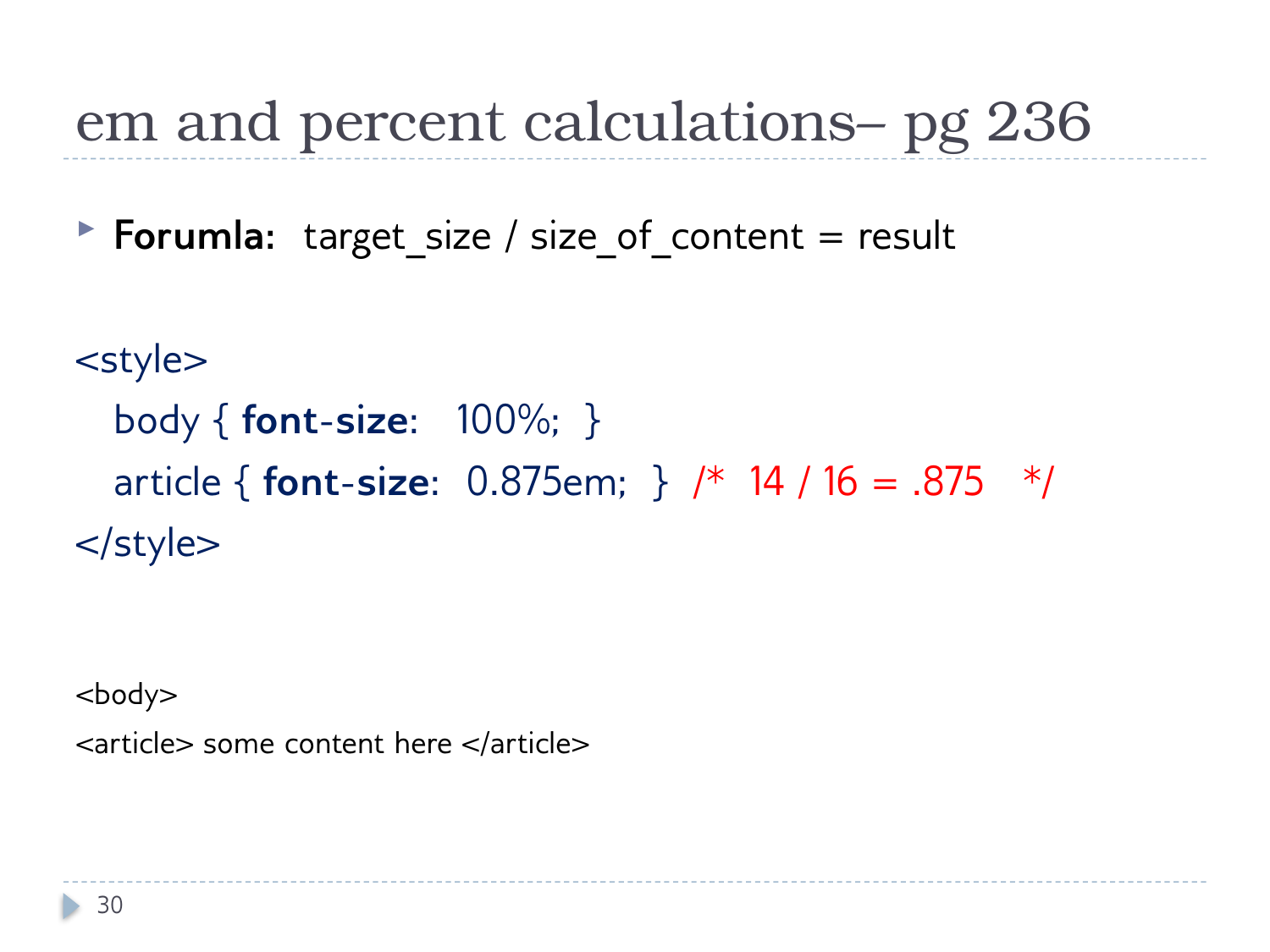

# em and percent calculations– pg 236
Forumla:  target_size / size_of_content = result

<style>
   body { font-size:   100%;  }
   article { font-size:  0.875em;  }  /*  14 / 16 = .875   */
</style>

<body>
<article> some content here </article>

30